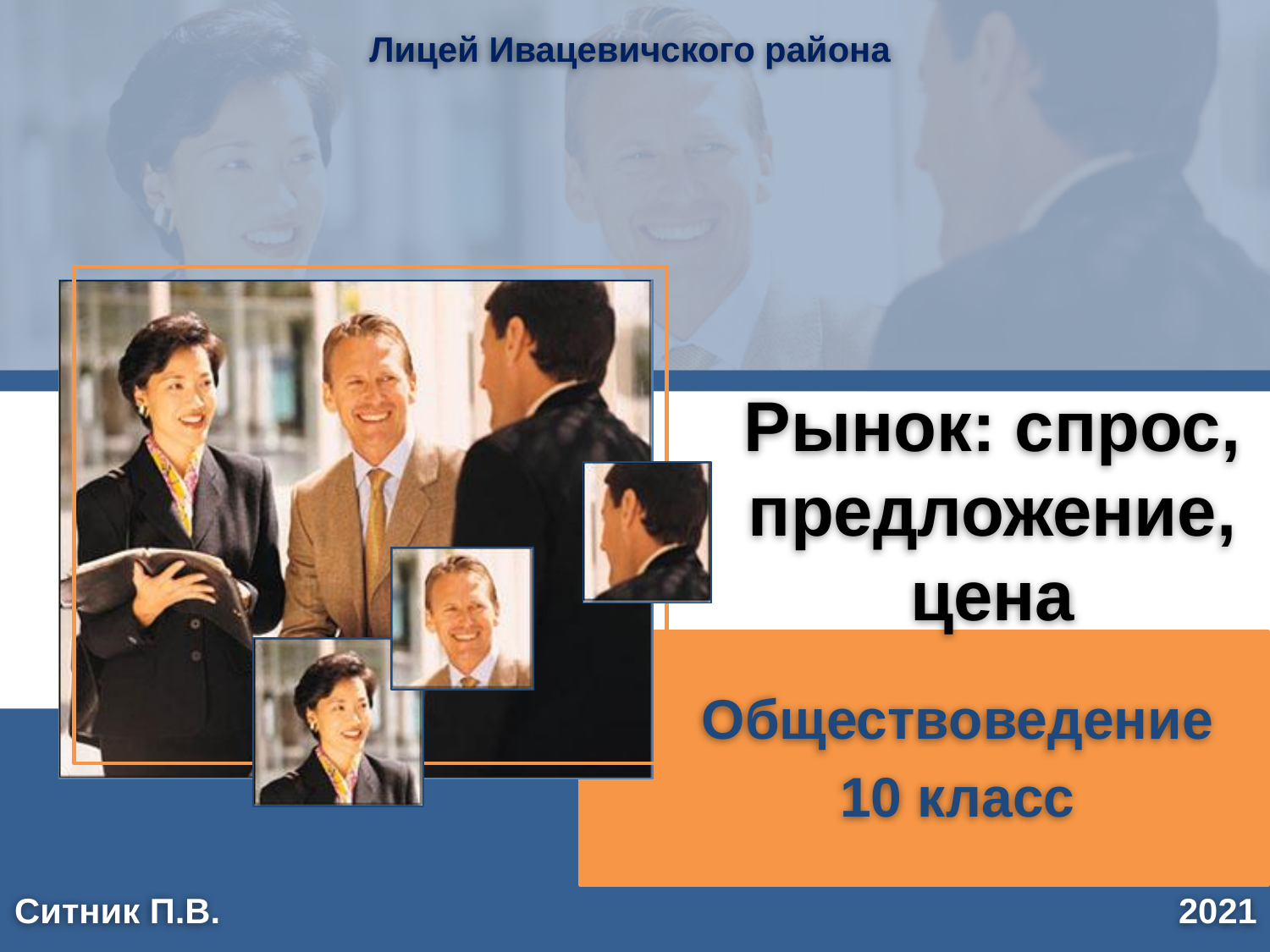

Лицей Ивацевичского района
# Рынок: спрос, предложение, цена
Обществоведение
10 класс
2021
Ситник П.В.